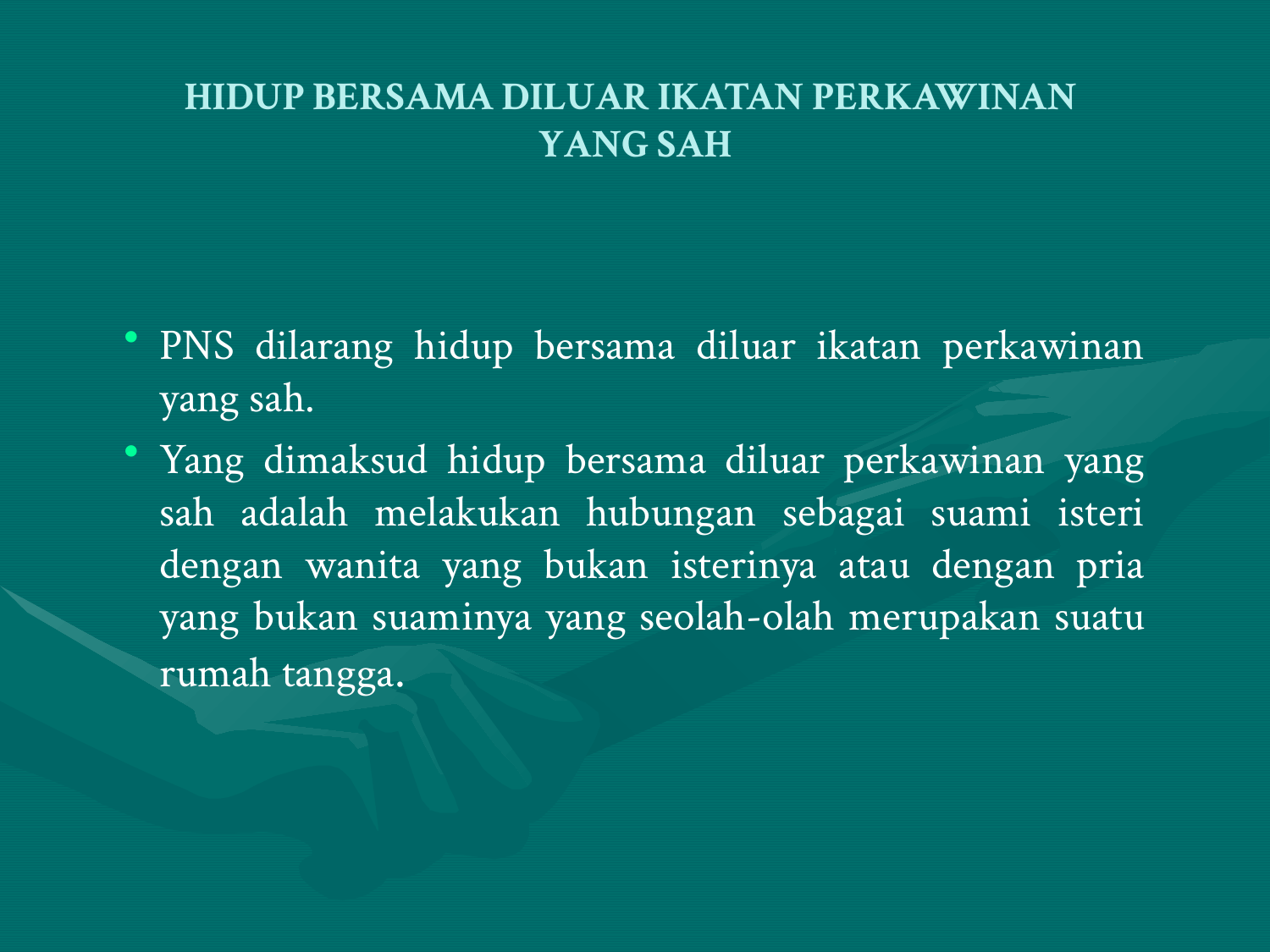

# HIDUP BERSAMA DILUAR IKATAN PERKAWINAN YANG SAH
PNS dilarang hidup bersama diluar ikatan perkawinan yang sah.
Yang dimaksud hidup bersama diluar perkawinan yang sah adalah melakukan hubungan sebagai suami isteri dengan wanita yang bukan isterinya atau dengan pria yang bukan suaminya yang seolah-olah merupakan suatu rumah tangga.